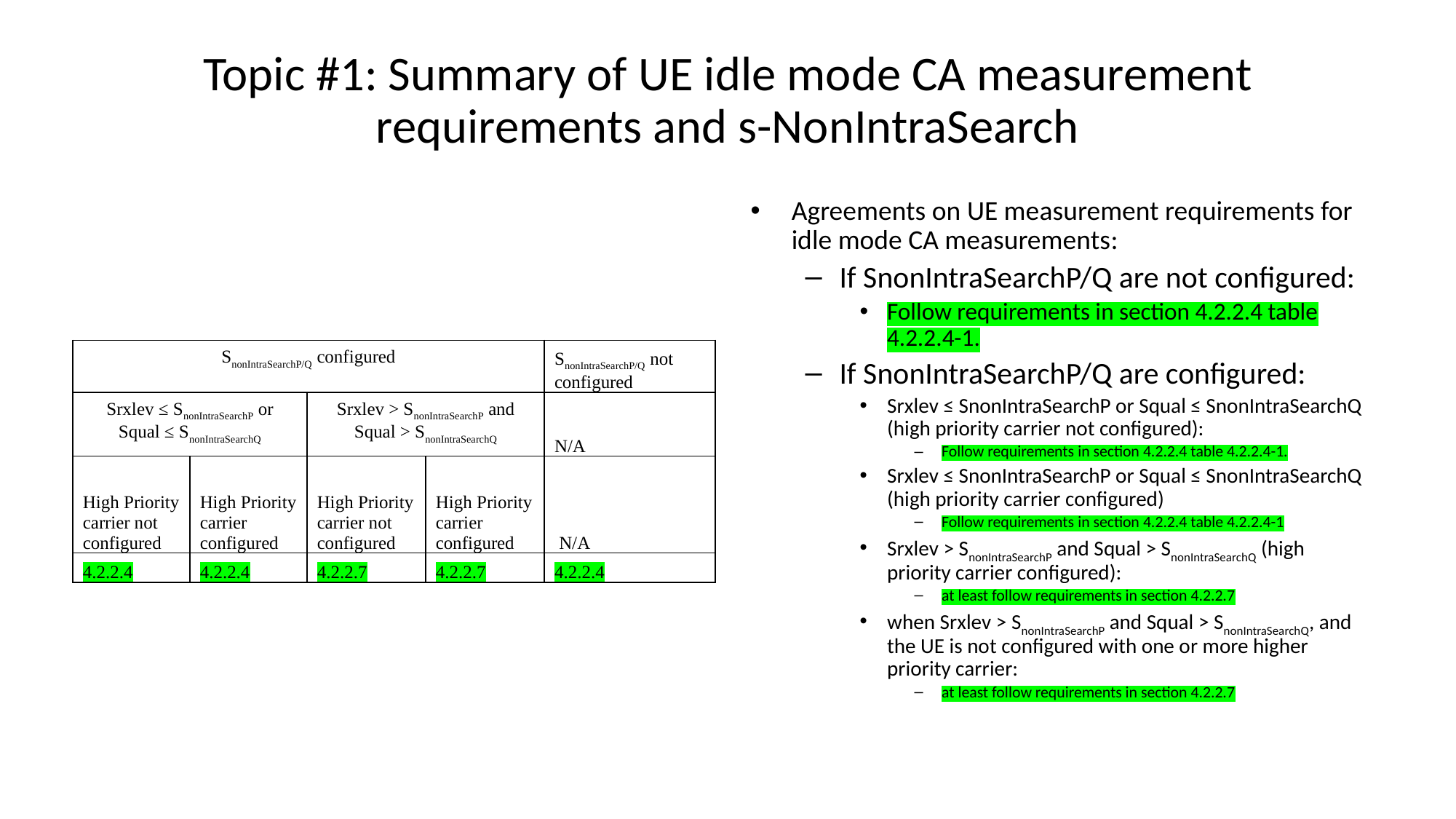

# Topic #1: Summary of UE idle mode CA measurement requirements and s-NonIntraSearch
Agreements on UE measurement requirements for idle mode CA measurements:
If SnonIntraSearchP/Q are not configured:
Follow requirements in section 4.2.2.4 table 4.2.2.4-1.
If SnonIntraSearchP/Q are configured:
Srxlev ≤ SnonIntraSearchP or Squal ≤ SnonIntraSearchQ (high priority carrier not configured):
Follow requirements in section 4.2.2.4 table 4.2.2.4-1.
Srxlev ≤ SnonIntraSearchP or Squal ≤ SnonIntraSearchQ (high priority carrier configured)
Follow requirements in section 4.2.2.4 table 4.2.2.4-1
Srxlev > SnonIntraSearchP and Squal > SnonIntraSearchQ (high priority carrier configured):
at least follow requirements in section 4.2.2.7
when Srxlev > SnonIntraSearchP and Squal > SnonIntraSearchQ, and the UE is not configured with one or more higher priority carrier:
at least follow requirements in section 4.2.2.7
| SnonIntraSearchP/Q configured |  |  |  | SnonIntraSearchP/Q not configured |
| --- | --- | --- | --- | --- |
| Srxlev ≤ SnonIntraSearchP or Squal ≤ SnonIntraSearchQ |  | Srxlev > SnonIntraSearchP and Squal > SnonIntraSearchQ |  | N/A |
| High Priority carrier not configured | High Priority carrier configured | High Priority carrier not configured | High Priority carrier configured | N/A |
| 4.2.2.4 | 4.2.2.4 | 4.2.2.7 | 4.2.2.7 | 4.2.2.4 |